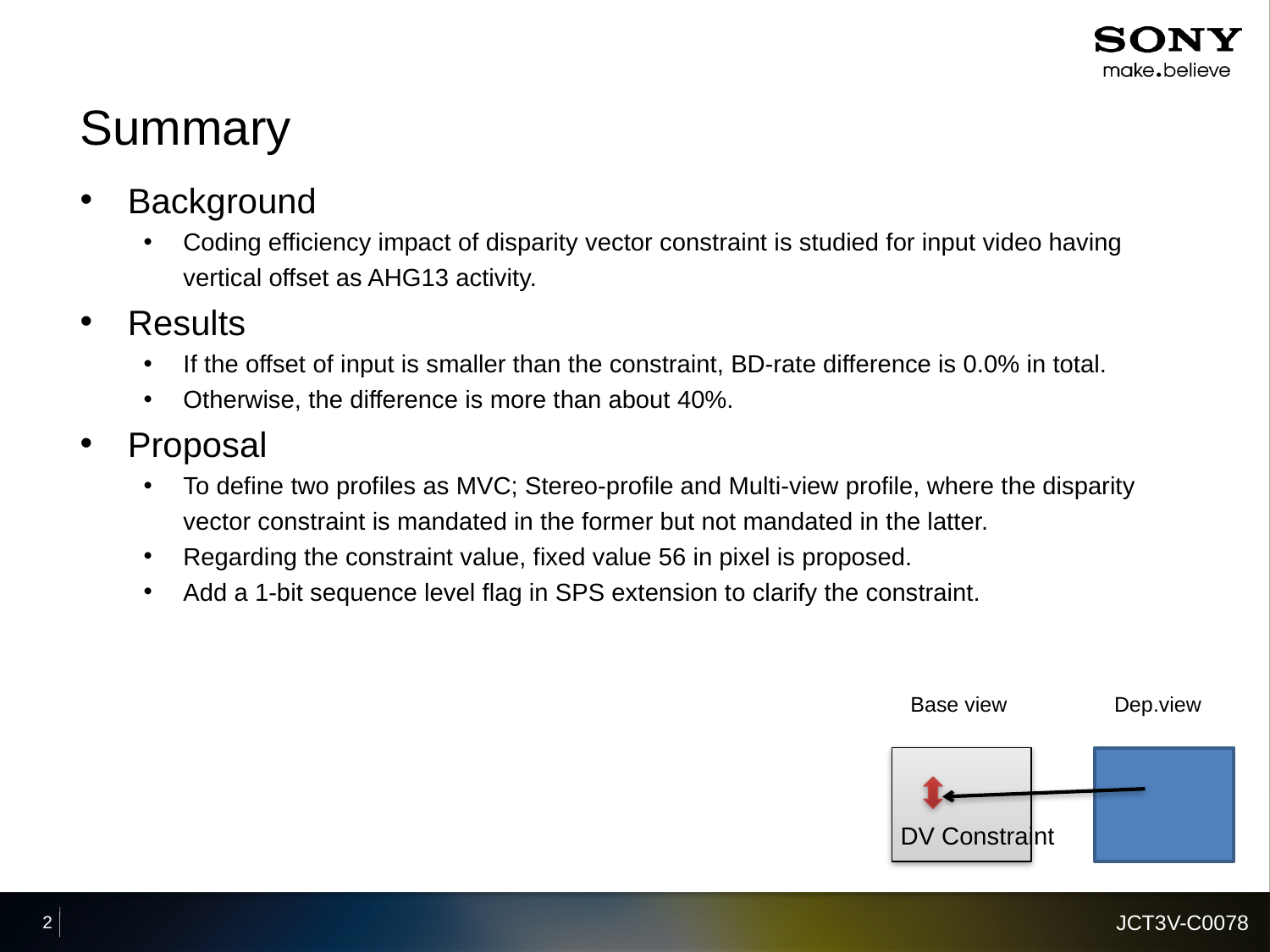

# Summary
Background
Coding efficiency impact of disparity vector constraint is studied for input video having vertical offset as AHG13 activity.
Results
If the offset of input is smaller than the constraint, BD-rate difference is 0.0% in total.
Otherwise, the difference is more than about 40%.
Proposal
To define two profiles as MVC; Stereo-profile and Multi-view profile, where the disparity vector constraint is mandated in the former but not mandated in the latter.
Regarding the constraint value, fixed value 56 in pixel is proposed.
Add a 1-bit sequence level flag in SPS extension to clarify the constraint.
Base view
Dep.view

DV Constraint
JCT3V-C0078
2